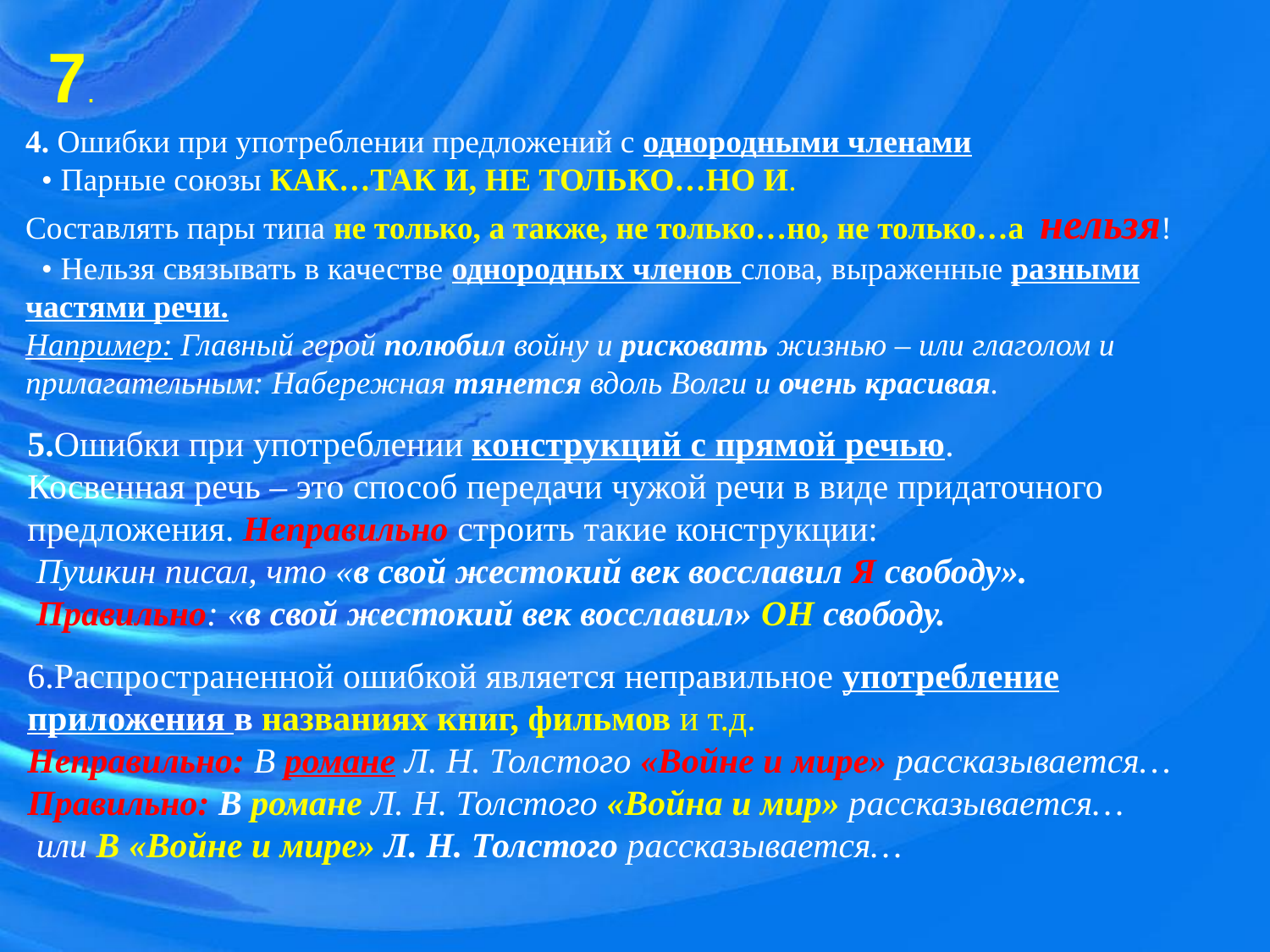

7.
4. Ошибки при употреблении предложений с однородными членами
  • Парные союзы КАК…ТАК И, НЕ ТОЛЬКО…НО И.
Составлять пары типа не только, а также, не только…но, не только…а  нельзя!
  • Нельзя связывать в качестве однородных членов слова, выраженные разными частями речи.
Например: Главный герой полюбил войну и рисковать жизнью – или глаголом и прилагательным: Набережная тянется вдоль Волги и очень красивая.
5.Ошибки при употреблении конструкций с прямой речью.
Косвенная речь – это способ передачи чужой речи в виде придаточного предложения. Неправильно строить такие конструкции:
 Пушкин писал, что «в свой жестокий век восславил Я свободу».
 Правильно: «в свой жестокий век восславил» ОН свободу.
6.Распространенной ошибкой является неправильное употребление приложения в названиях книг, фильмов и т.д.
Неправильно: В романе Л. Н. Толстого «Войне и мире» рассказывается…
Правильно: В романе Л. Н. Толстого «Война и мир» рассказывается…
 или В «Войне и мире» Л. Н. Толстого рассказывается…